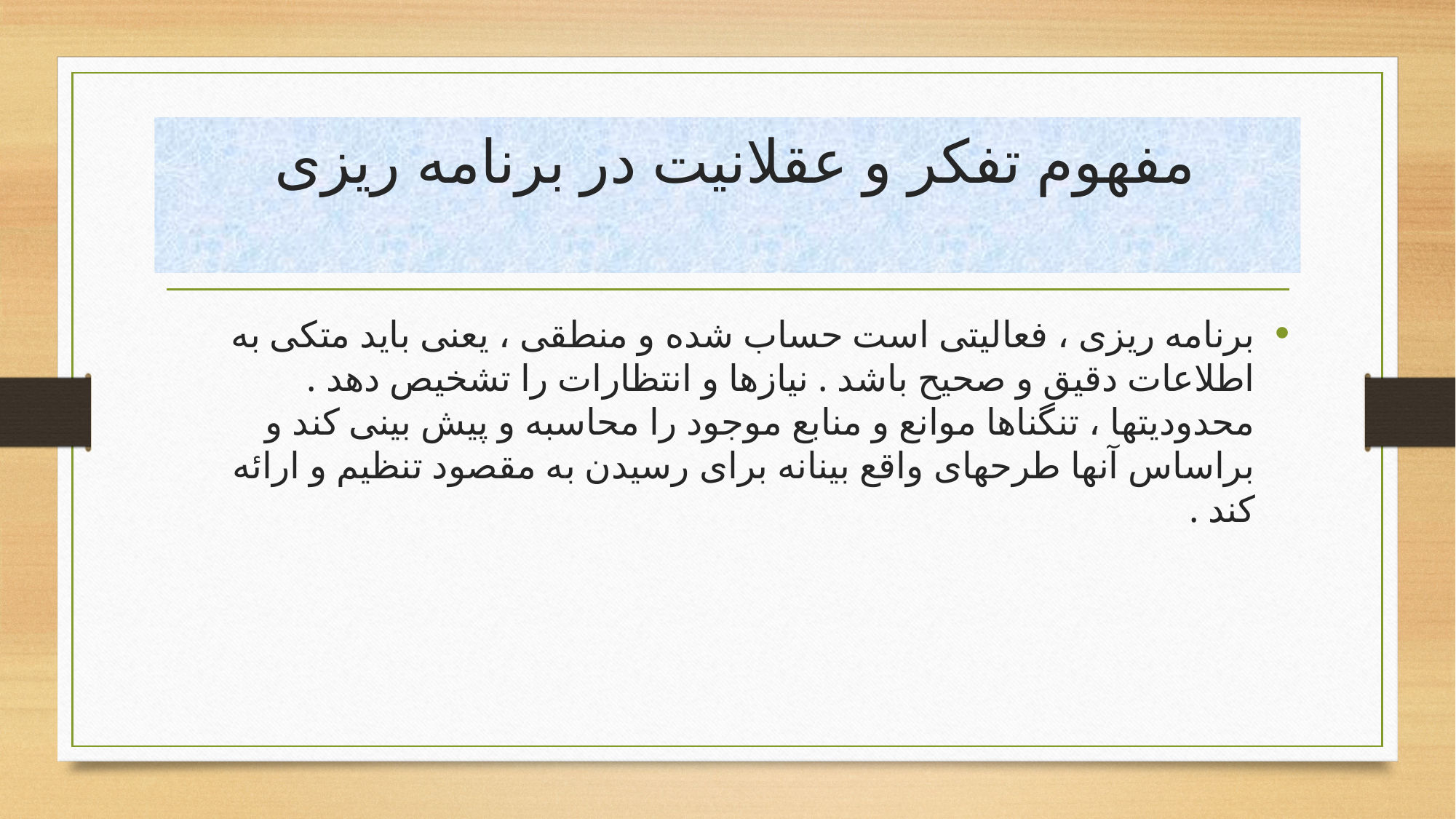

# مفهوم تفکر و عقلانیت در برنامه ریزی
برنامه ریزی ، فعالیتی است حساب شده و منطقی ، یعنی باید متکی به اطلاعات دقیق و صحیح باشد . نیازها و انتظارات را تشخیص دهد . محدودیتها ، تنگناها موانع و منابع موجود را محاسبه و پیش بینی کند و براساس آنها طرحهای واقع بینانه برای رسیدن به مقصود تنظیم و ارائه کند .